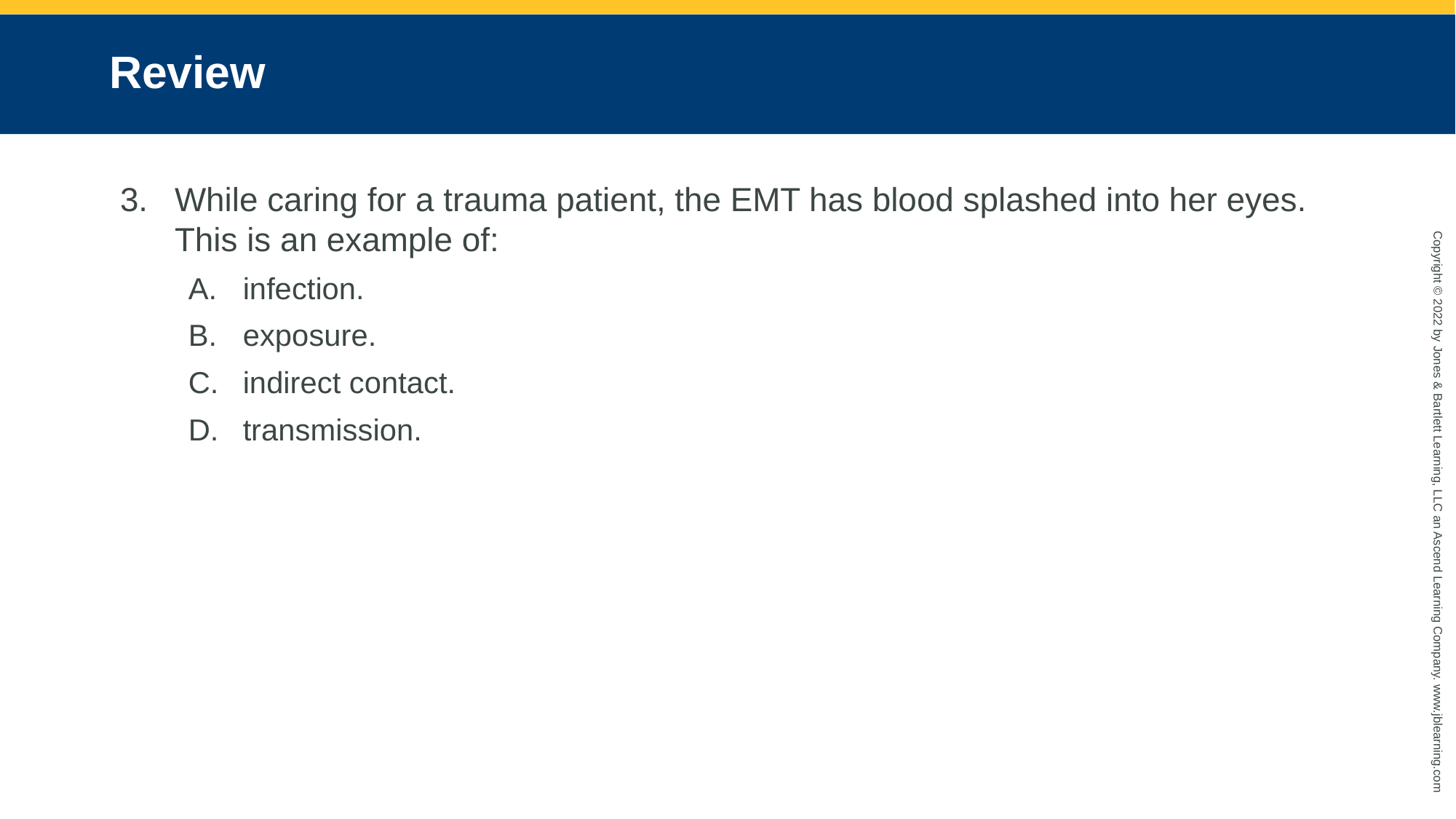

# Review
While caring for a trauma patient, the EMT has blood splashed into her eyes. This is an example of:
infection.
exposure.
indirect contact.
transmission.